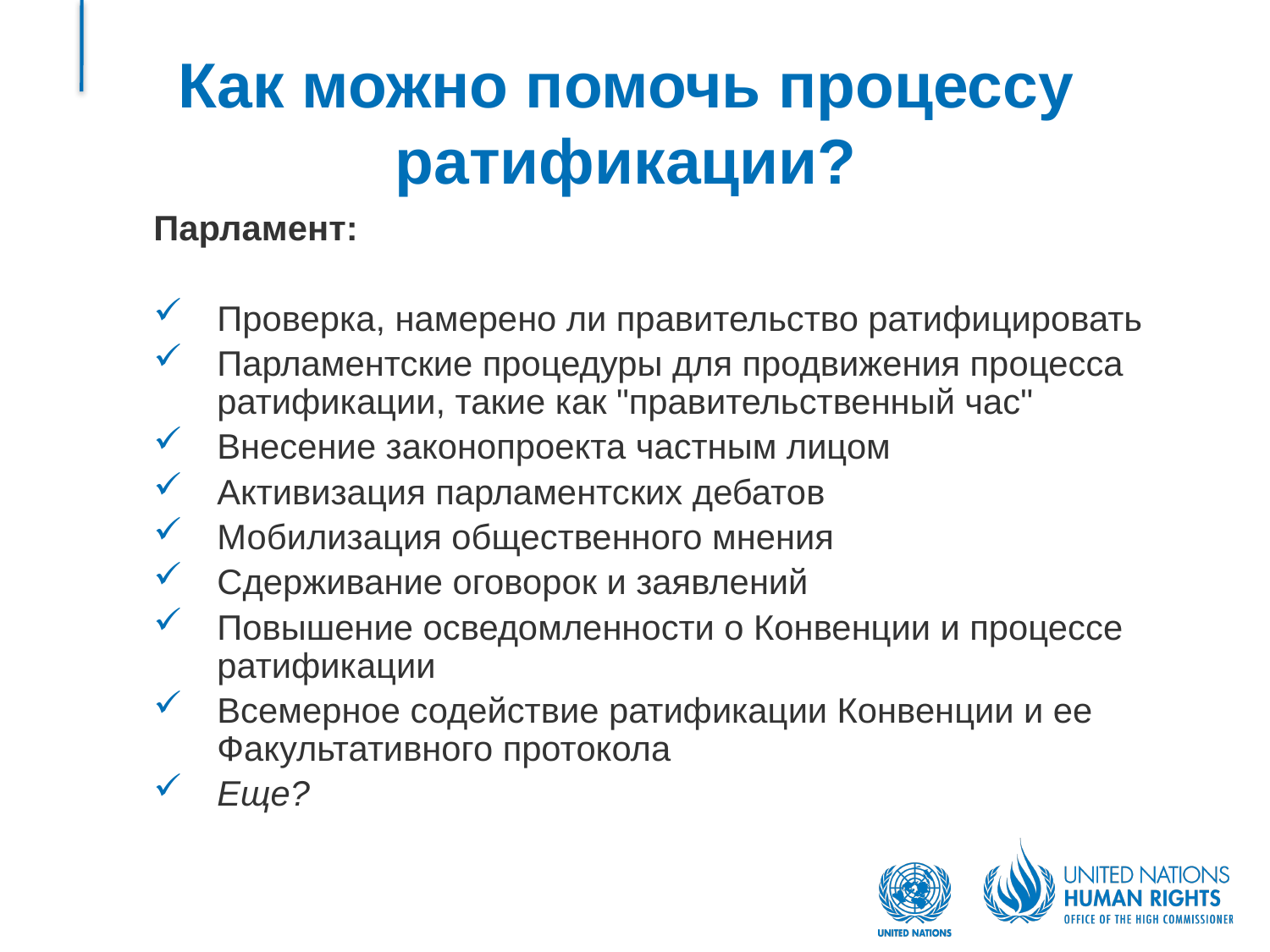

# Как можно помочь процессу ратификации?
Парламент:

Проверка, намерено ли правительство ратифицировать
Парламентские процедуры для продвижения процесса ратификации, такие как "правительственный час"
Внесение законопроекта частным лицом
Активизация парламентских дебатов
Мобилизация общественного мнения
Сдерживание оговорок и заявлений
Повышение осведомленности о Конвенции и процессе ратификации
Всемерное содействие ратификации Конвенции и ее Факультативного протокола
Еще?